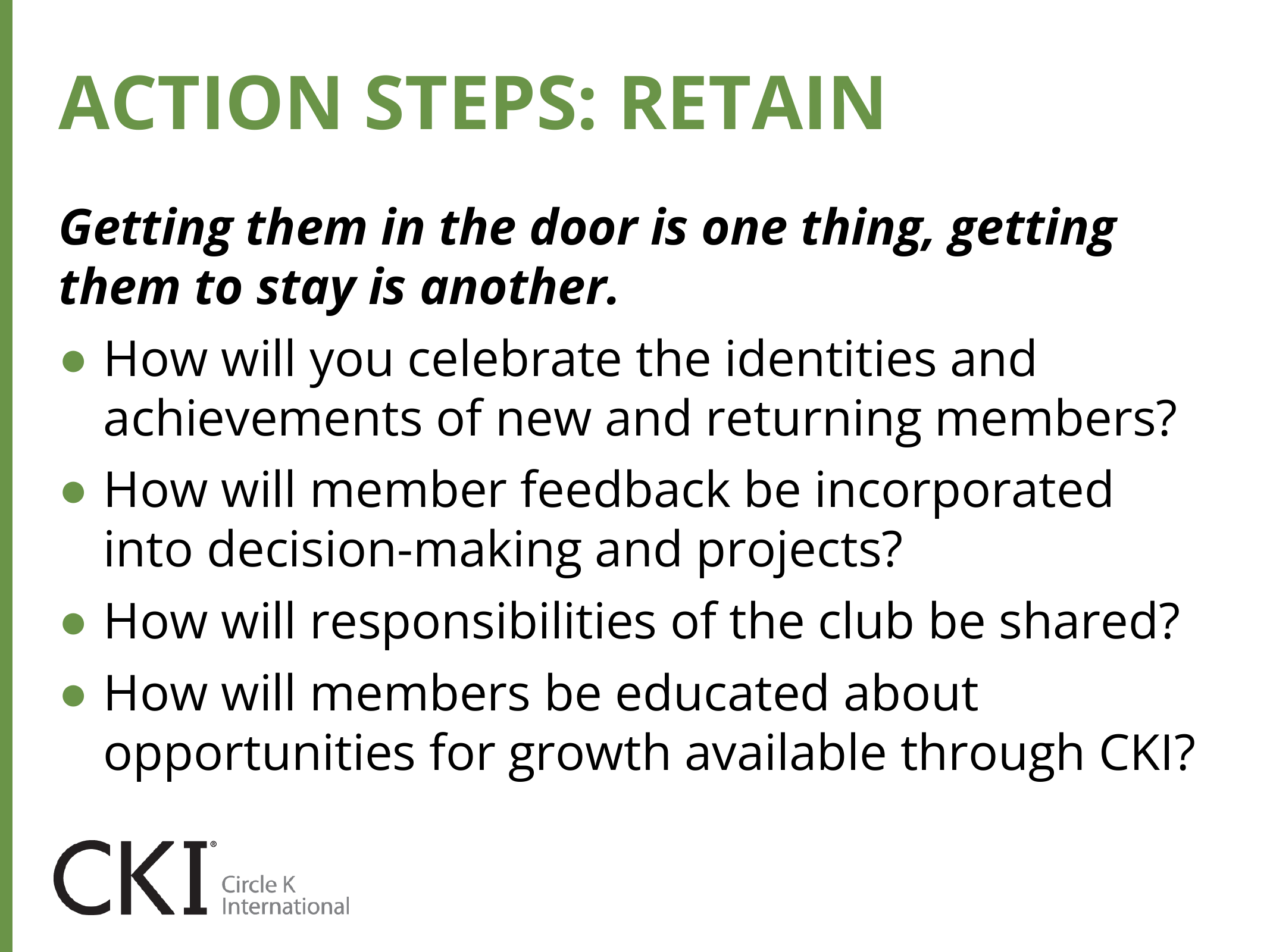

ACTION STEPS: RETAIN
Getting them in the door is one thing, getting them to stay is another.
How will you celebrate the identities and achievements of new and returning members?
How will member feedback be incorporated into decision-making and projects?
How will responsibilities of the club be shared?
How will members be educated about opportunities for growth available through CKI?